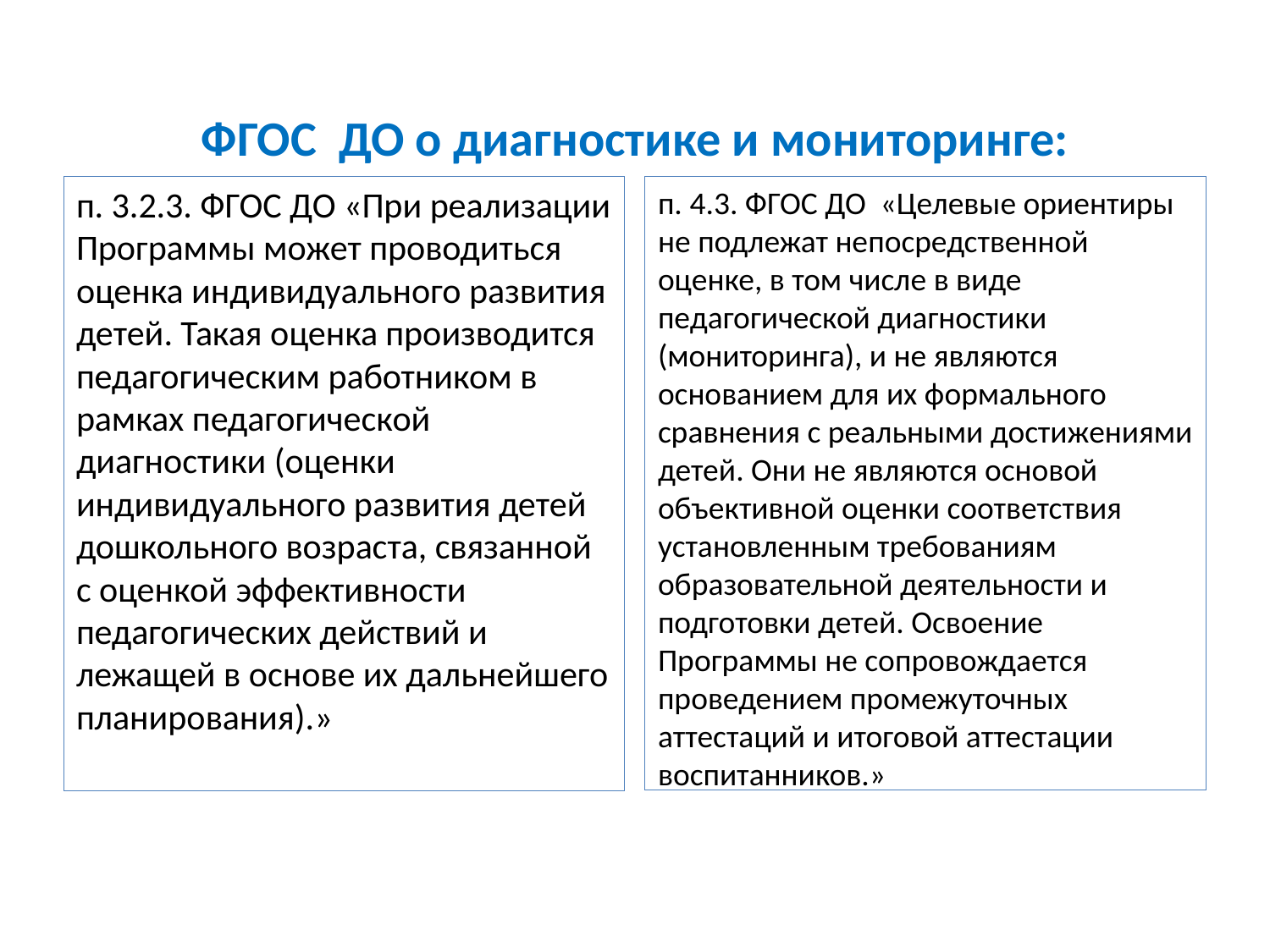

# ФГОС  ДО о диагностике и мониторинге:
п. 3.2.3. ФГОС ДО «При реализации Программы может проводиться оценка индивидуального развития детей. Такая оценка производится педагогическим работником в рамках педагогической диагностики (оценки индивидуального развития детей дошкольного возраста, связанной с оценкой эффективности педагогических действий и лежащей в основе их дальнейшего планирования).»

п. 4.3. ФГОС ДО  «Целевые ориентиры не подлежат непосредственной оценке, в том числе в виде педагогической диагностики (мониторинга), и не являются основанием для их формального сравнения с реальными достижениями детей. Они не являются основой объективной оценки соответствия установленным требованиям образовательной деятельности и подготовки детей. Освоение Программы не сопровождается проведением промежуточных аттестаций и итоговой аттестации воспитанников.»